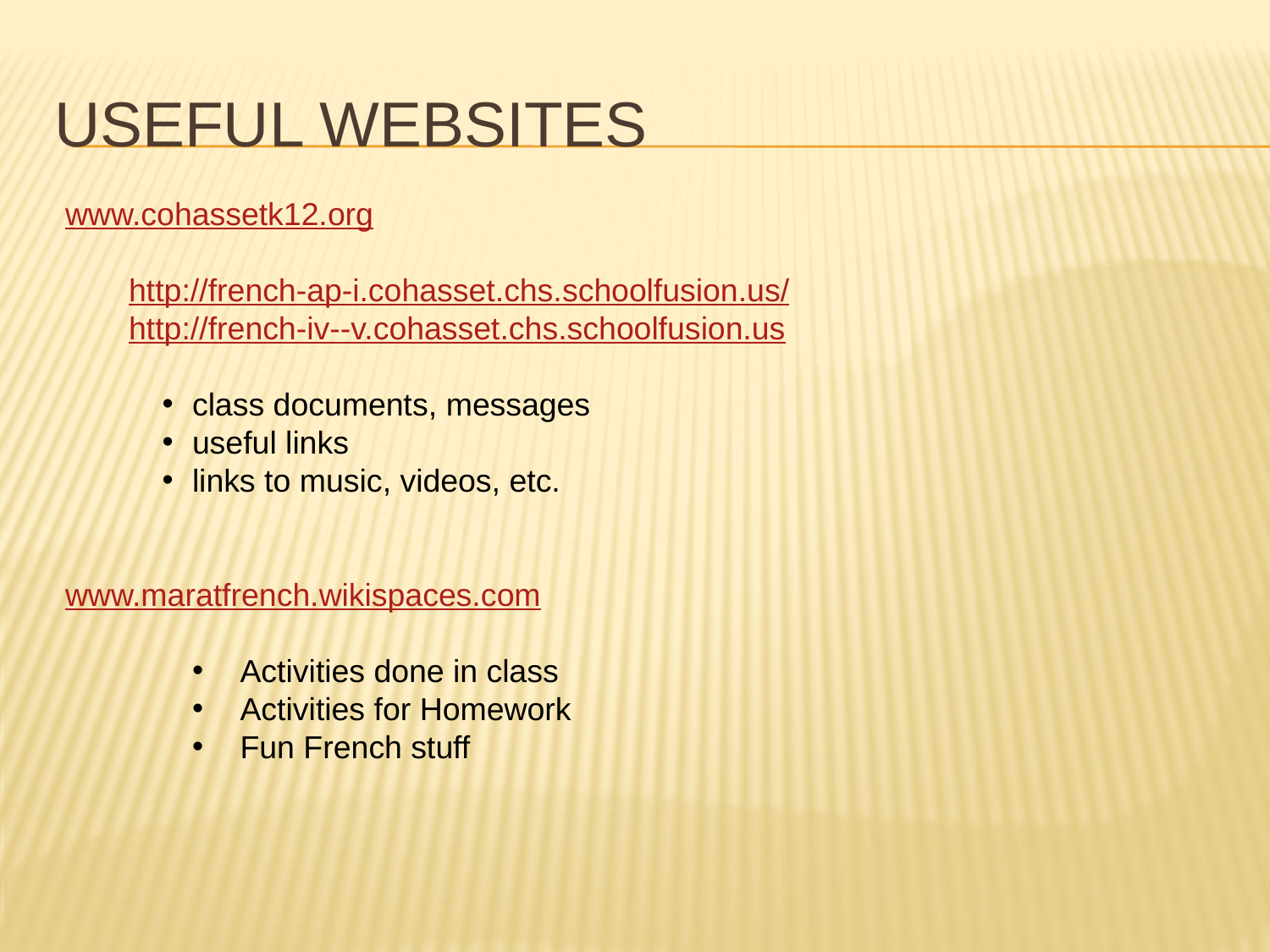

# Useful websites
www.cohassetk12.org

http://french-ap-i.cohasset.chs.schoolfusion.us/
http://french-iv--v.cohasset.chs.schoolfusion.us

class documents, messages
useful links
links to music, videos, etc.

www.maratfrench.wikispaces.com

Activities done in class
Activities for Homework
Fun French stuff